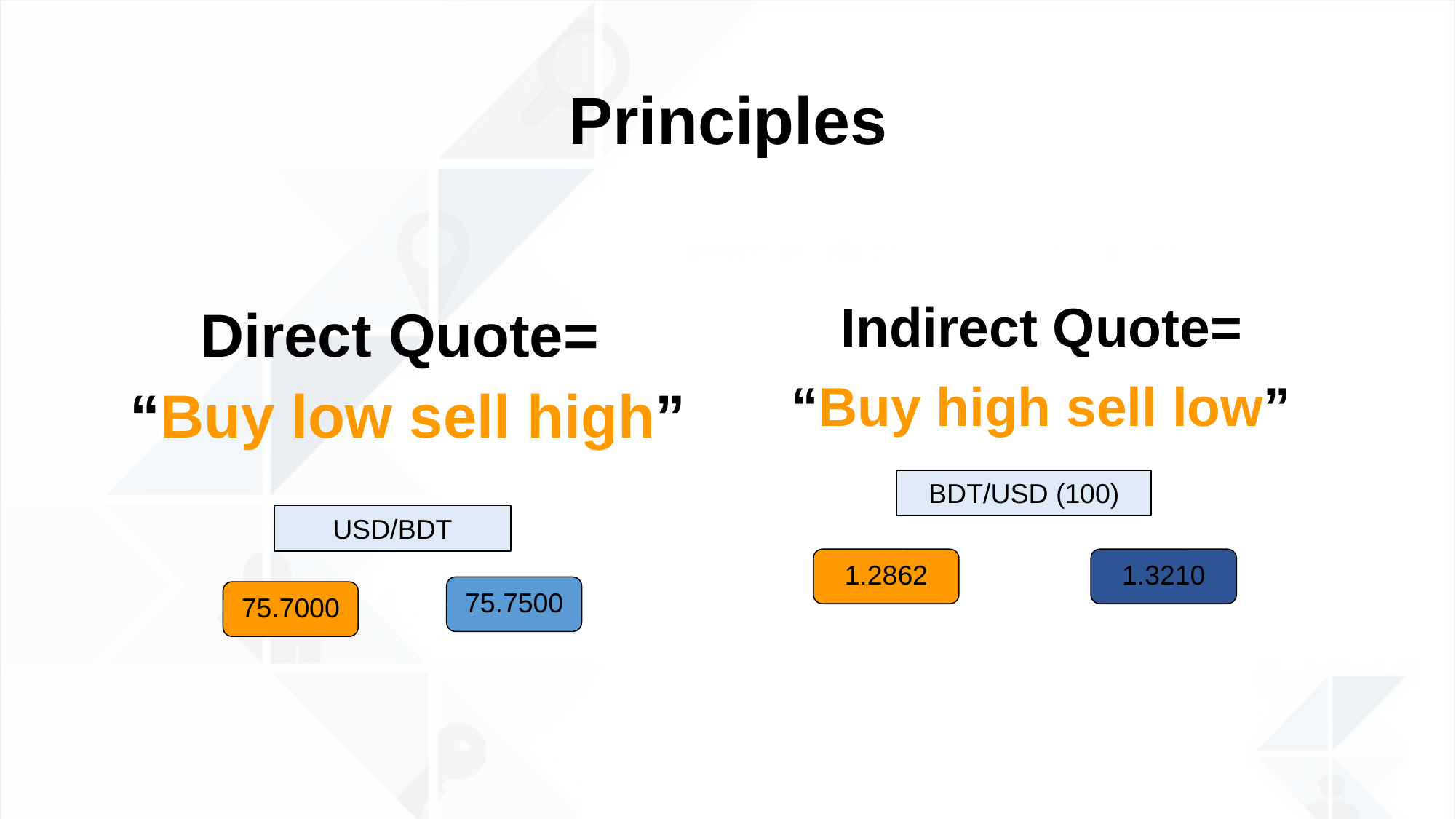

# Principles
Indirect Quote=
“Buy high sell low”

Direct Quote=
“Buy low sell high”

BDT/USD (100)
USD/BDT
1.2862

1.3210
75.7500
75.7000